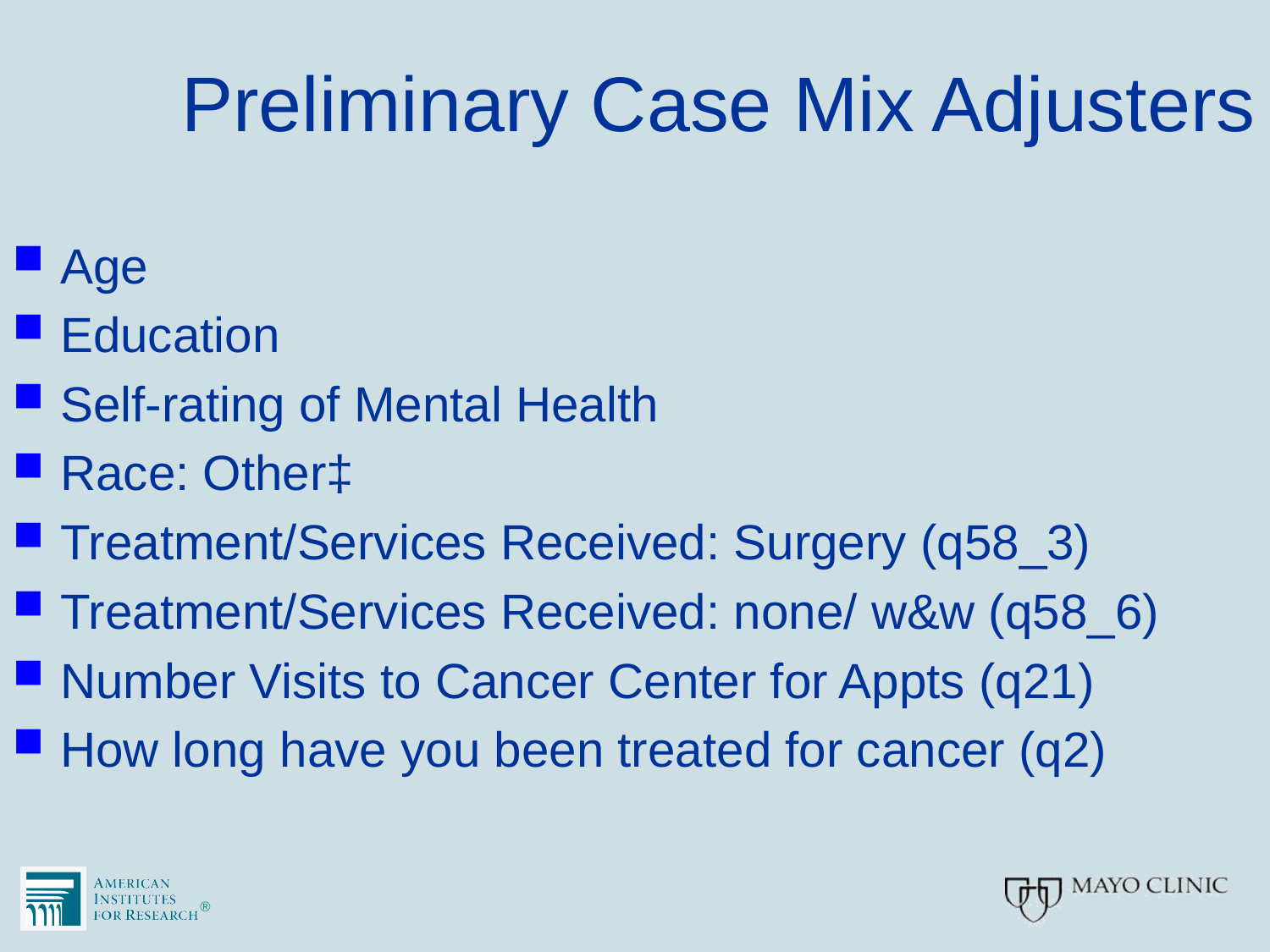

# Preliminary Case Mix Adjusters

Age
Education
Self-rating of Mental Health
Race: Other‡
Treatment/Services Received: Surgery (q58_3)
Treatment/Services Received: none/ w&w (q58_6)
Number Visits to Cancer Center for Appts (q21)
How long have you been treated for cancer (q2)